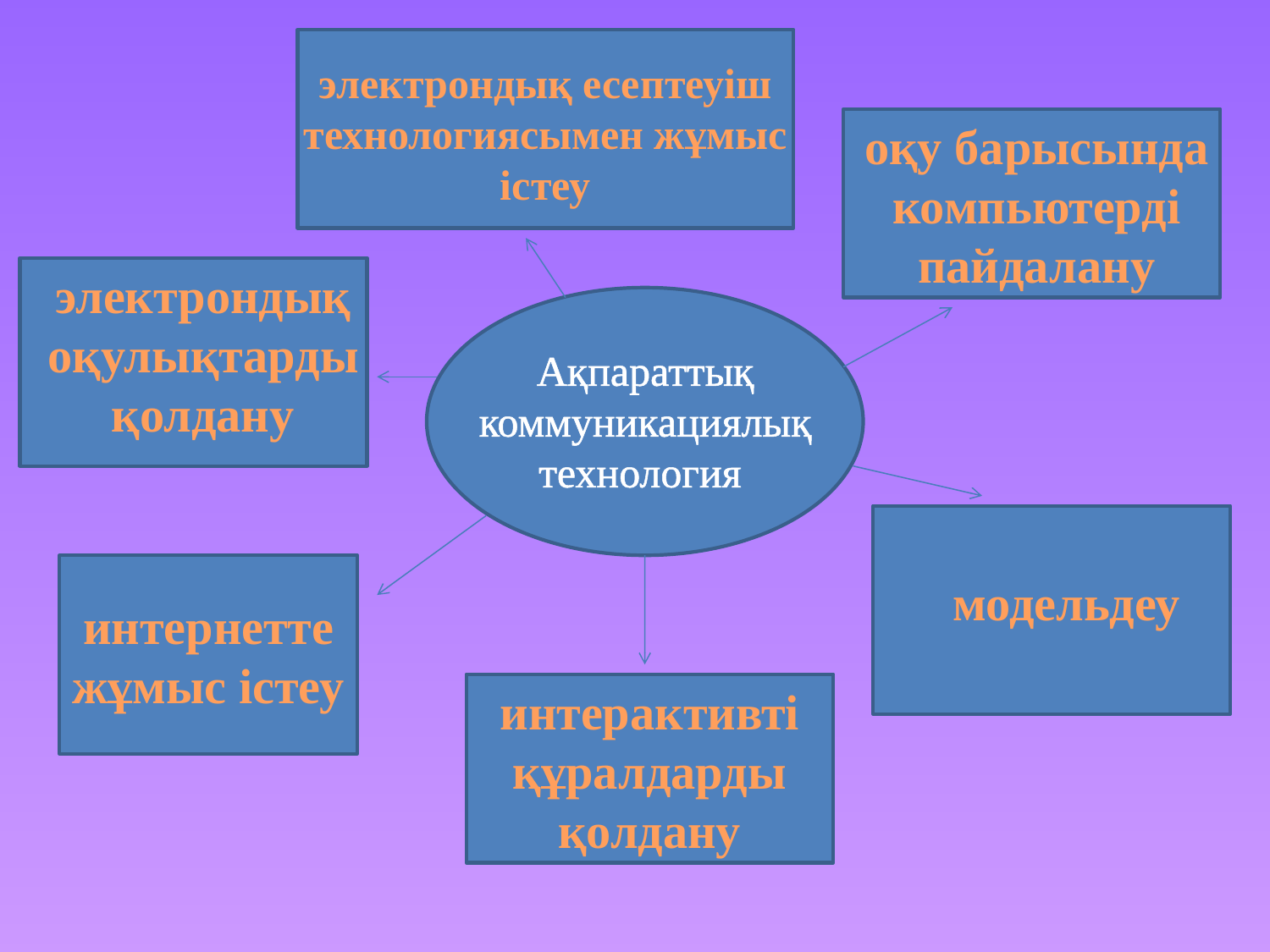

электрондық есептеуіш технологиясымен жұмыс істеу
оқу барысында компьютерді пайдалану

электрондық оқулықтарды қолдану

Ақпараттық коммуникациялық технология

интернетте жұмыс істеу
модельдеу
интерактивті құралдарды қолдану